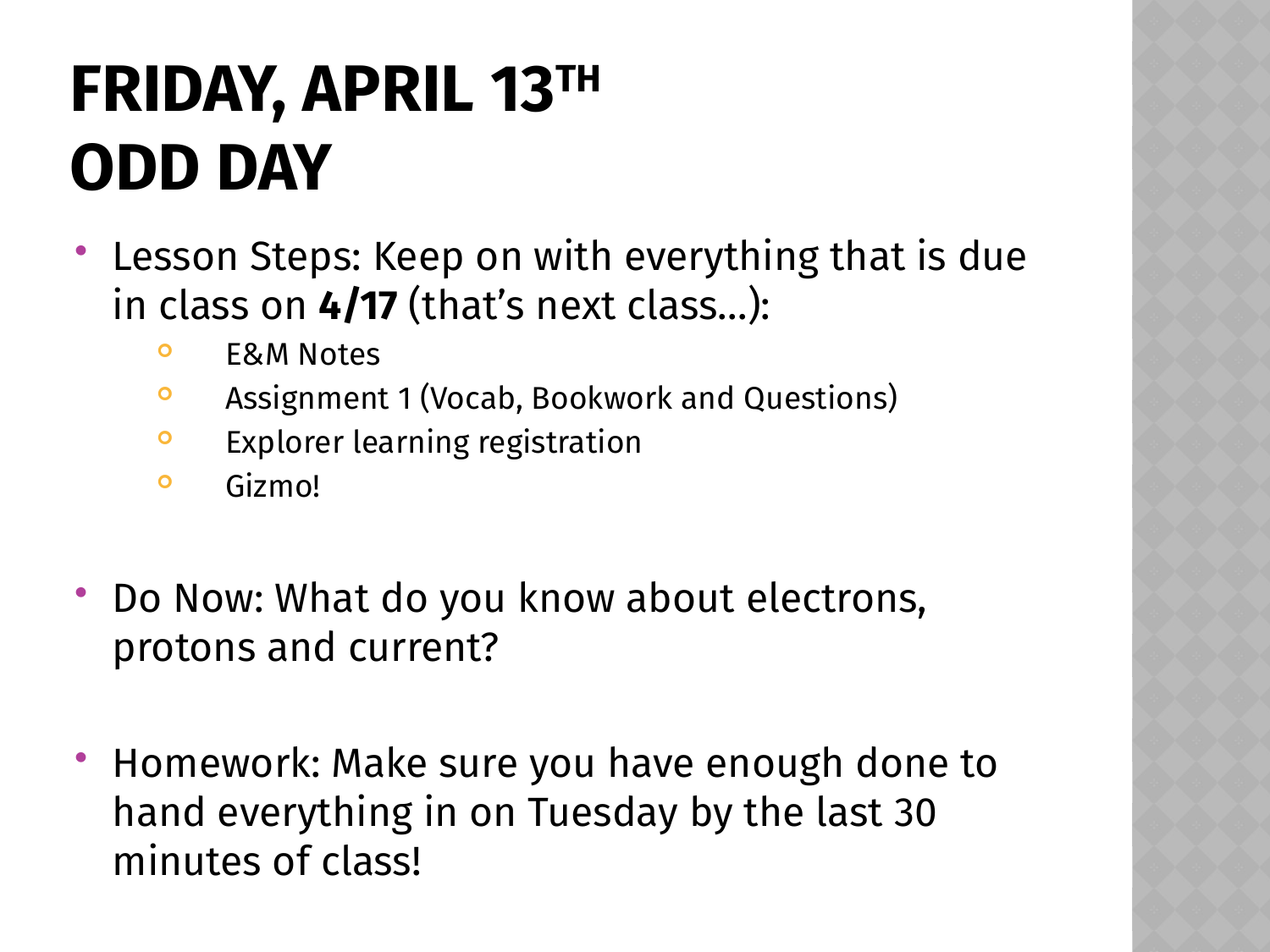

# Friday, April 13th Odd Day
Lesson Steps: Keep on with everything that is due in class on 4/17 (that’s next class…):
E&M Notes
Assignment 1 (Vocab, Bookwork and Questions)
Explorer learning registration
Gizmo!

Do Now: What do you know about electrons, protons and current?

Homework: Make sure you have enough done to hand everything in on Tuesday by the last 30 minutes of class!